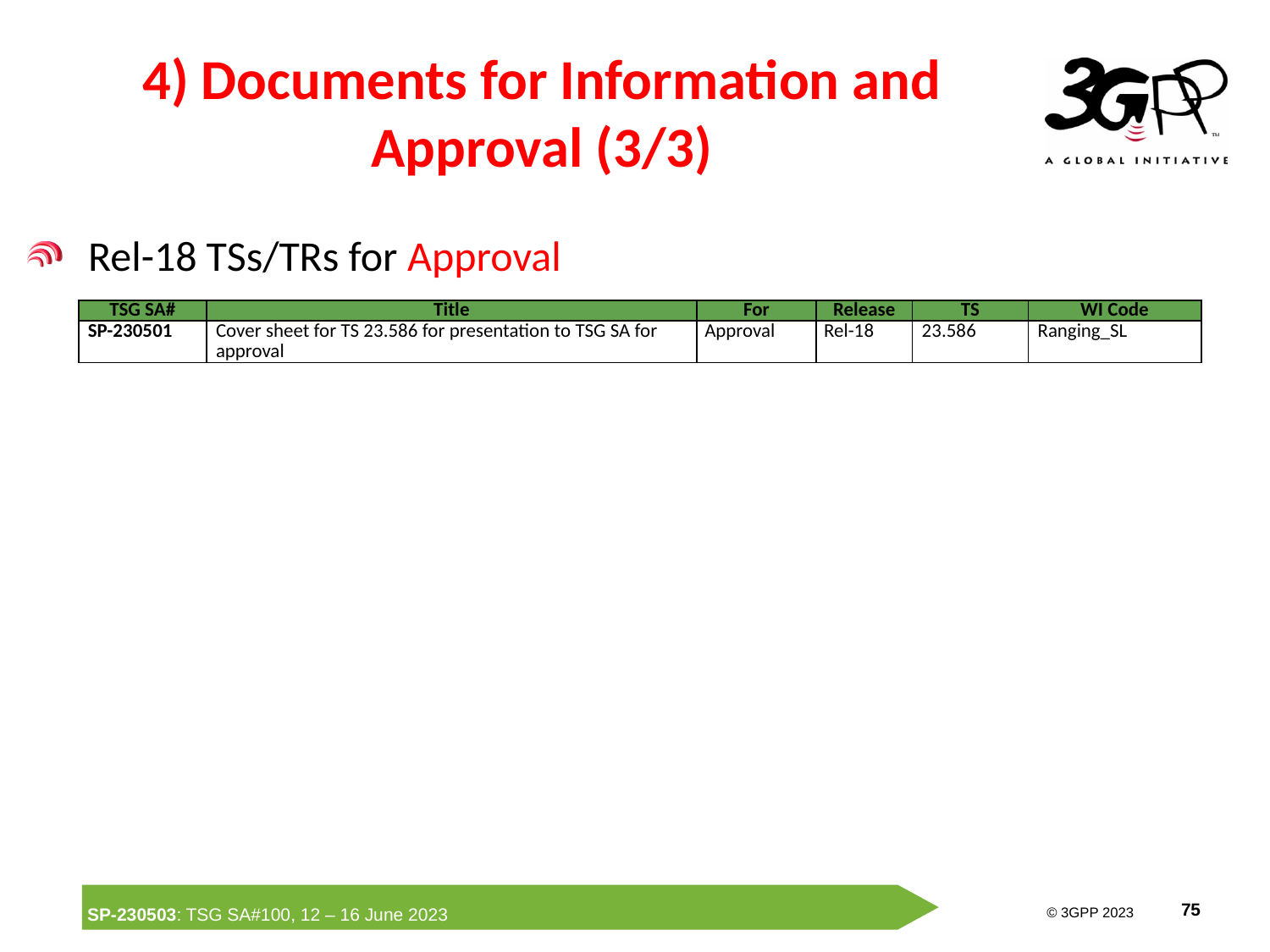

# 4) Documents for Information and Approval (3/3)
Rel-18 TSs/TRs for Approval

| TSG SA# | Title | For | Release | TS | WI Code |
| --- | --- | --- | --- | --- | --- |
| SP-230501 | Cover sheet for TS 23.586 for presentation to TSG SA for approval | Approval | Rel-18 | 23.586 | Ranging\_SL |